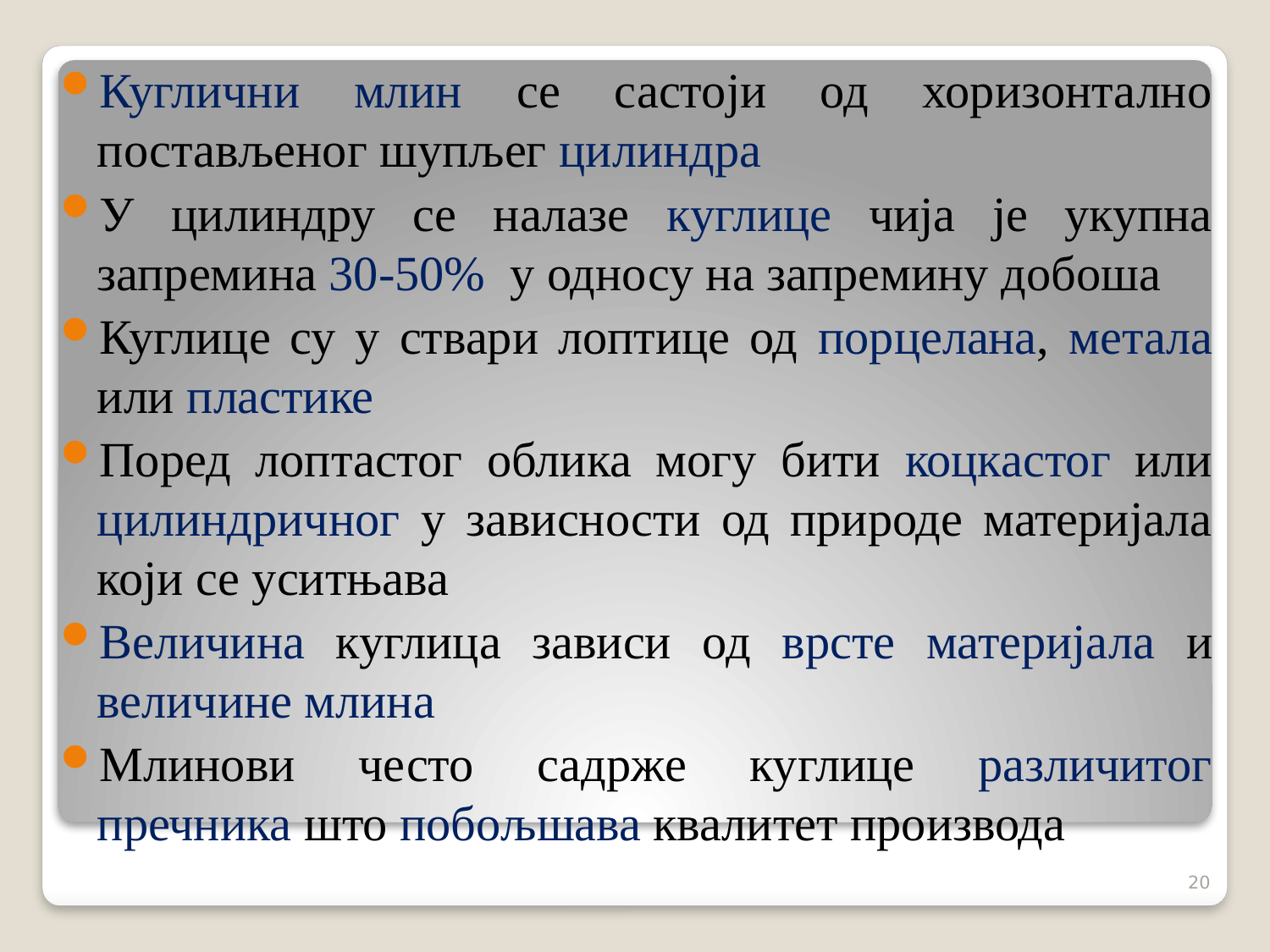

Куглични млин се састоји од хоризонтално постављеног шупљег цилиндра
У цилиндру се налазе куглице чија је укупна запремина 30-50%  у односу на запремину добоша
Куглице су у ствари лоптице од порцелана, метала или пластике
Поред лоптастог облика могу бити коцкастог или цилиндричног у зависности од природе материјала који се уситњава
Величина куглица зависи од врсте материјала и величине млина
Млинови често садрже куглице различитог пречника што побољшава квалитет производа
20